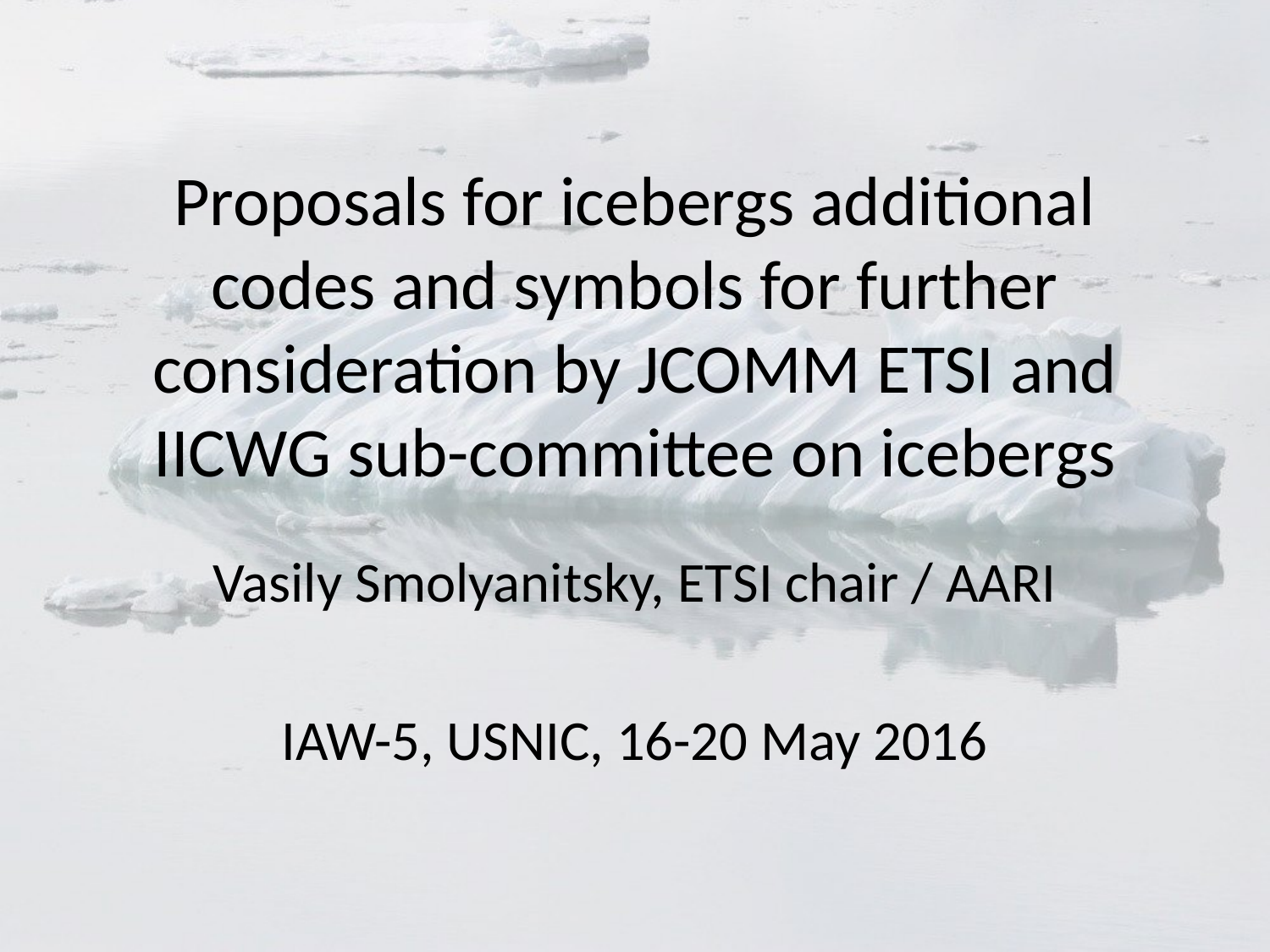

# Proposals for icebergs additional codes and symbols for further consideration by JCOMM ETSI and IICWG sub-committee on icebergs
Vasily Smolyanitsky, ETSI chair / AARI

IAW-5, USNIC, 16-20 May 2016